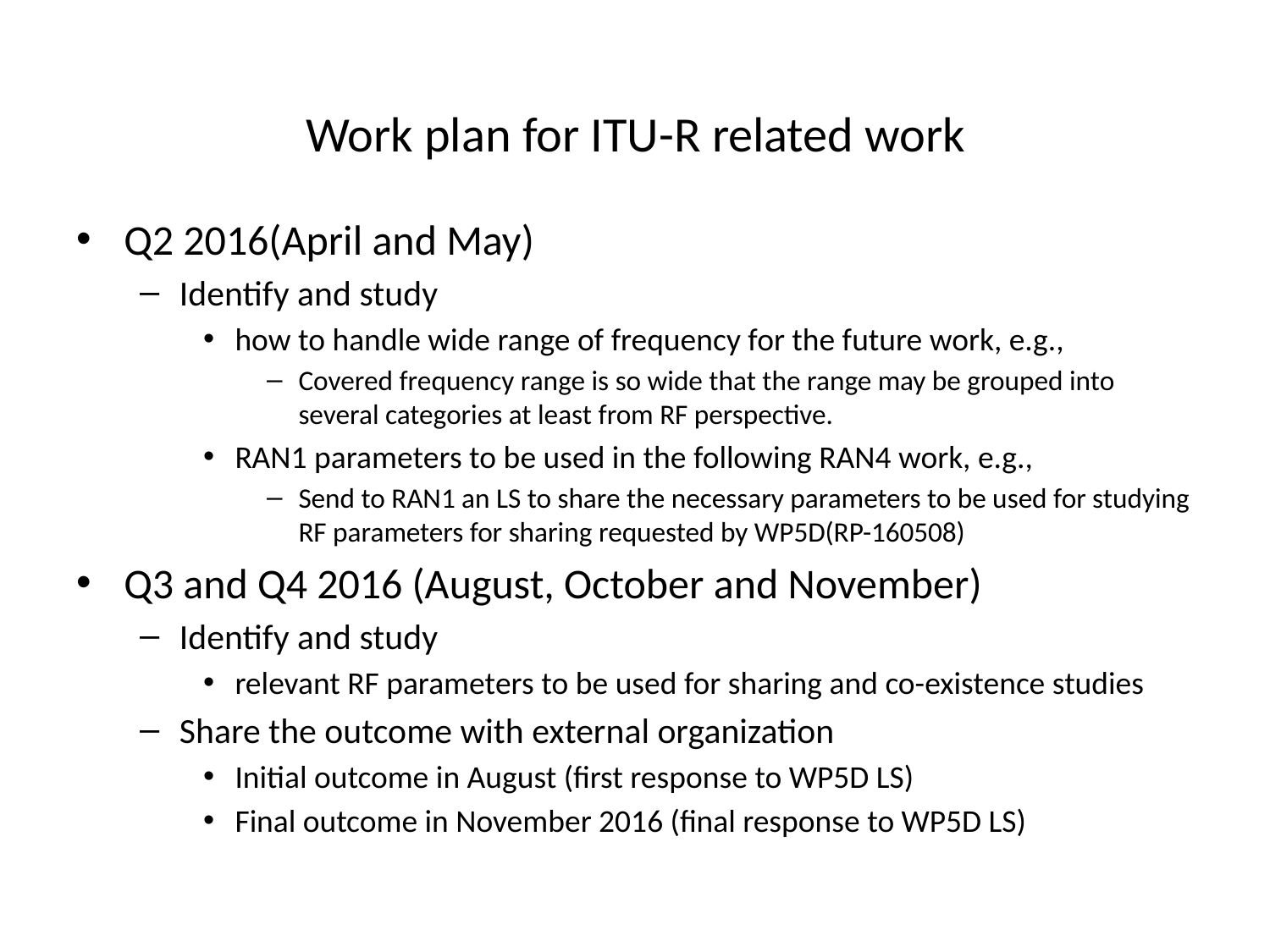

# Work plan for ITU-R related work
Q2 2016(April and May)
Identify and study
how to handle wide range of frequency for the future work, e.g.,
Covered frequency range is so wide that the range may be grouped into several categories at least from RF perspective.
RAN1 parameters to be used in the following RAN4 work, e.g.,
Send to RAN1 an LS to share the necessary parameters to be used for studying RF parameters for sharing requested by WP5D(RP-160508)
Q3 and Q4 2016 (August, October and November)
Identify and study
relevant RF parameters to be used for sharing and co-existence studies
Share the outcome with external organization
Initial outcome in August (first response to WP5D LS)
Final outcome in November 2016 (final response to WP5D LS)